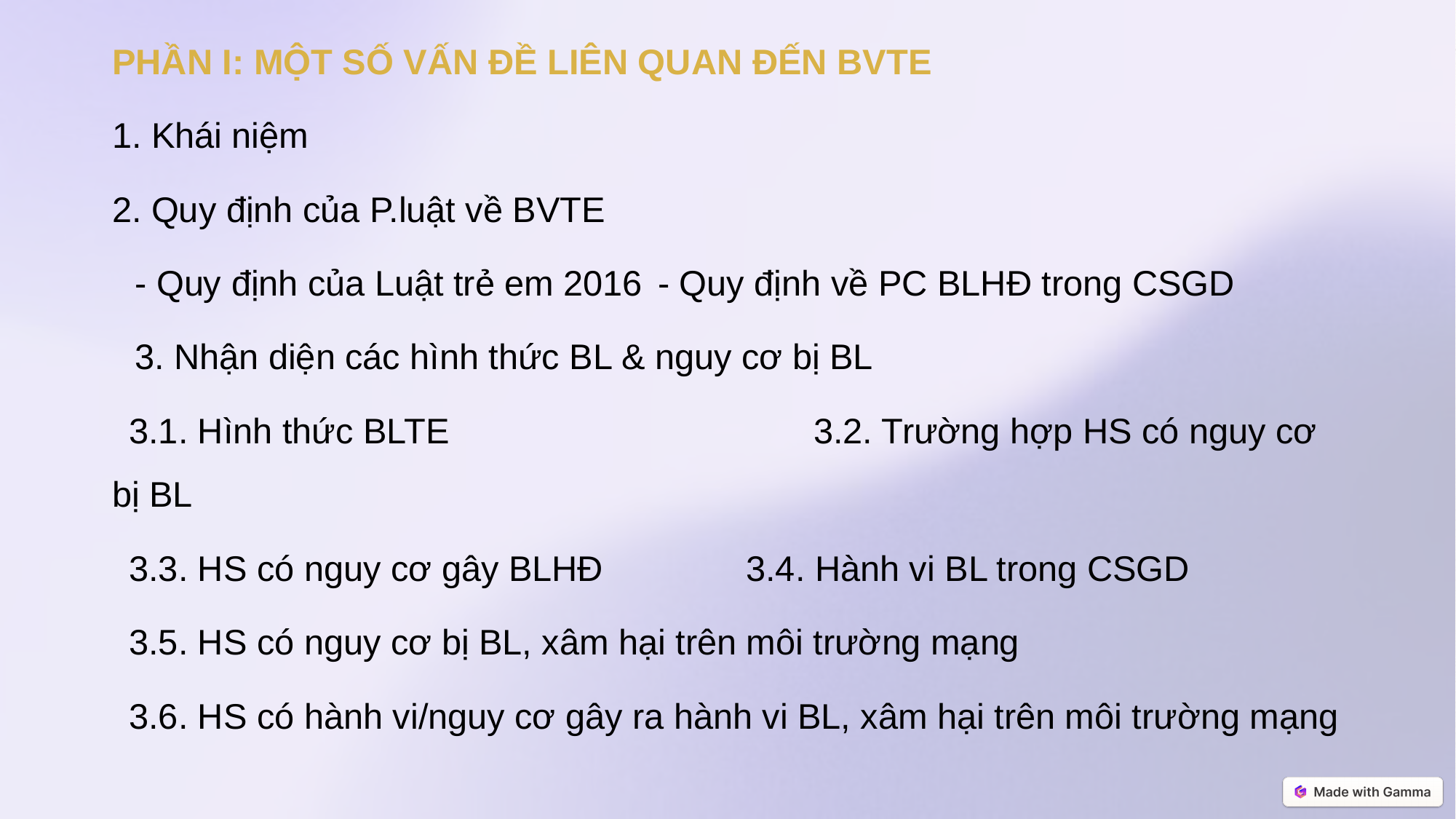

PHẦN I: MỘT SỐ VẤN ĐỀ LIÊN QUAN ĐẾN BVTE
1. Khái niệm
2. Quy định của P.luật về BVTE
- Quy định của Luật trẻ em 2016	- Quy định về PC BLHĐ trong CSGD
3. Nhận diện các hình thức BL & nguy cơ bị BL
3.1. Hình thức BLTE	                           3.2. Trường hợp HS có nguy cơ bị BL
3.3. HS có nguy cơ gây BLHĐ	         3.4. Hành vi BL trong CSGD
3.5. HS có nguy cơ bị BL, xâm hại trên môi trường mạng
3.6. HS có hành vi/nguy cơ gây ra hành vi BL, xâm hại trên môi trường mạng